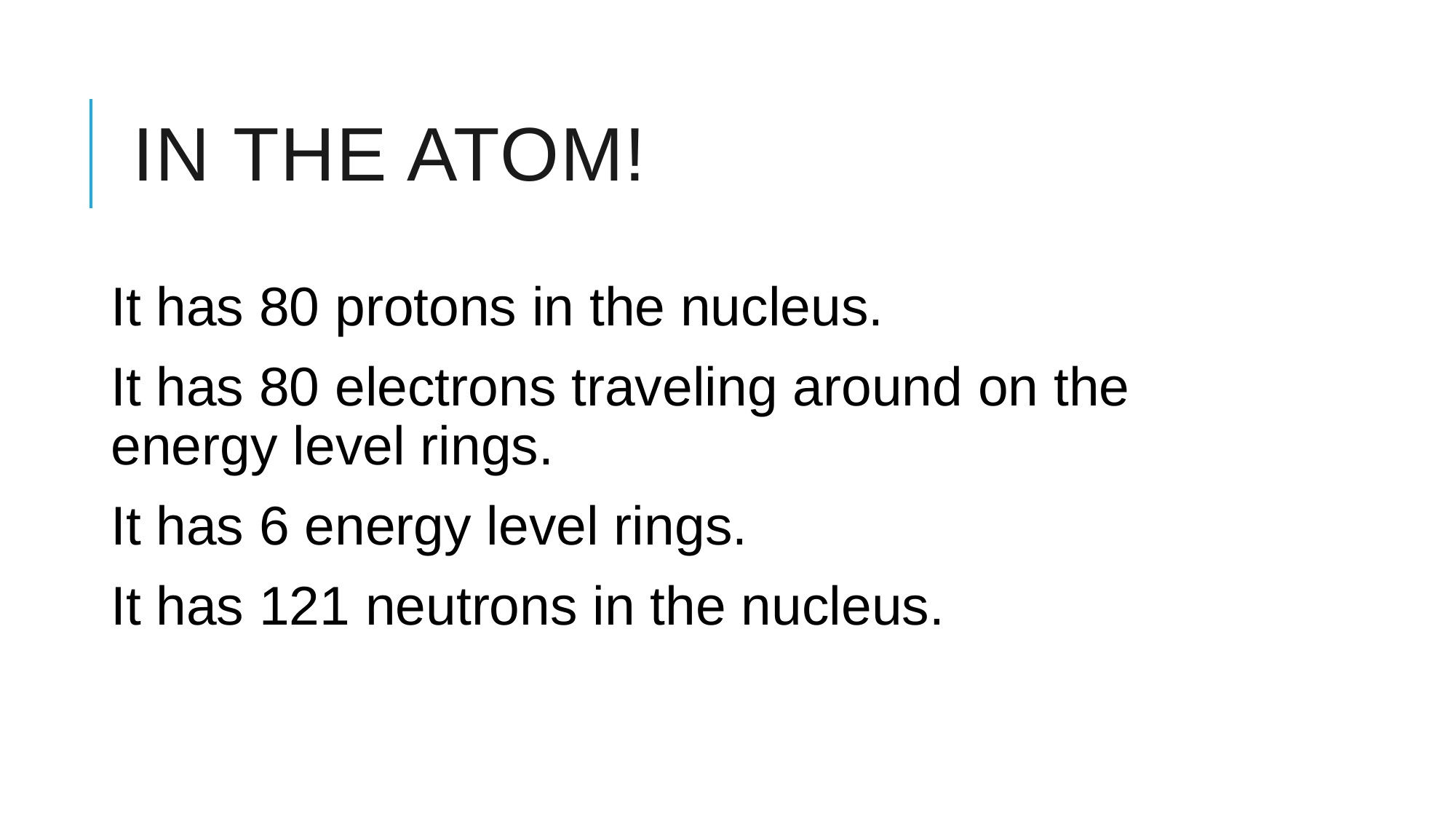

# In the atom!
It has 80 protons in the nucleus.
It has 80 electrons traveling around on the energy level rings.
It has 6 energy level rings.
It has 121 neutrons in the nucleus.